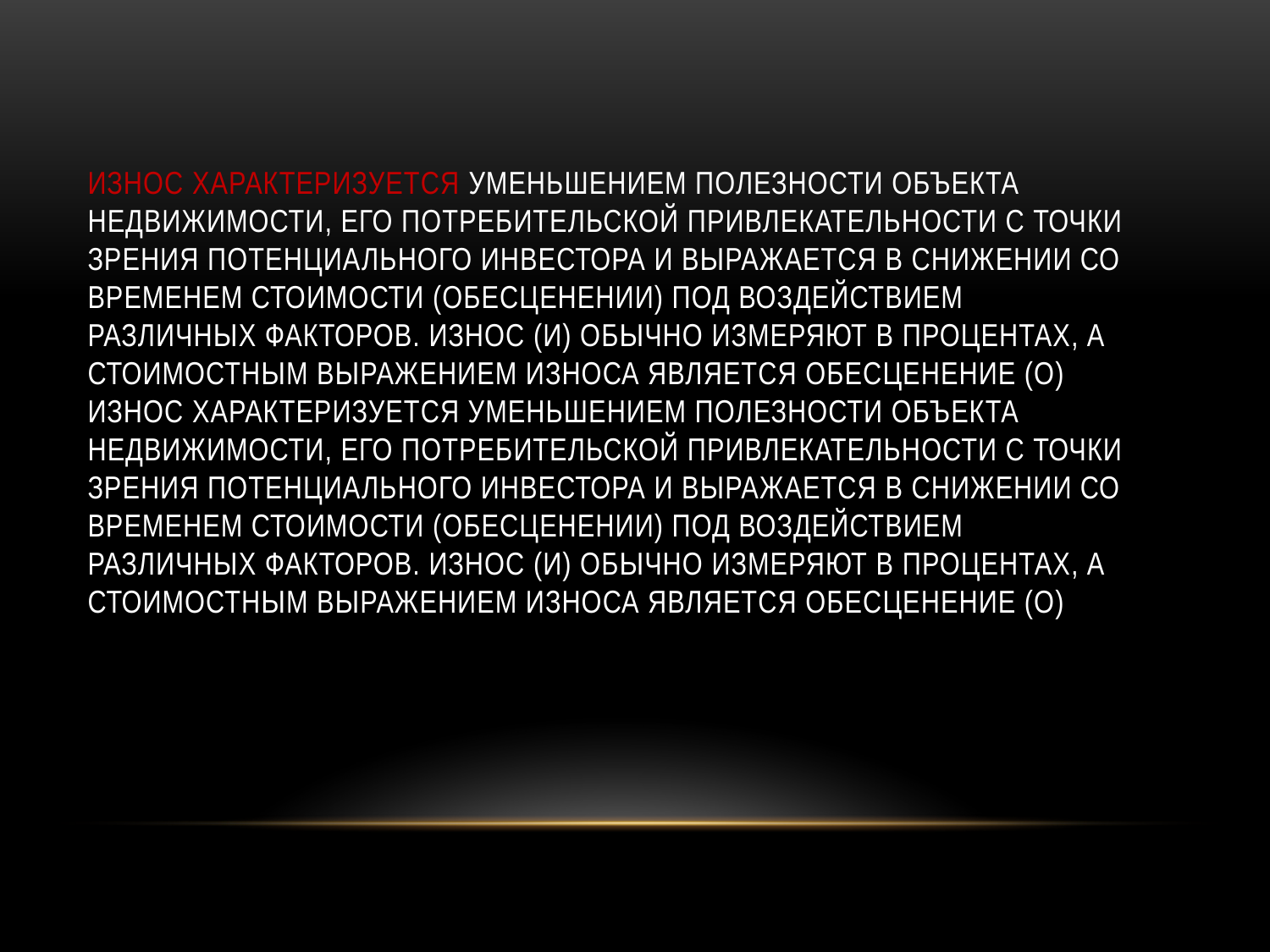

# Износ характеризуется уменьшением полезности объекта недвижимости, его потребительской привлекательности с точки зрения потенциального инвестора и выражается в снижении со временем стоимости (обесценении) под воздействием различных факторов. Износ (И) обычно измеряют в процентах, а стоимостным выражением износа является обесценение (О) Износ характеризуется уменьшением полезности объекта недвижимости, его потребительской привлекательности с точки зрения потенциального инвестора и выражается в снижении со временем стоимости (обесценении) под воздействием различных факторов. Износ (И) обычно измеряют в процентах, а стоимостным выражением износа является обесценение (О)